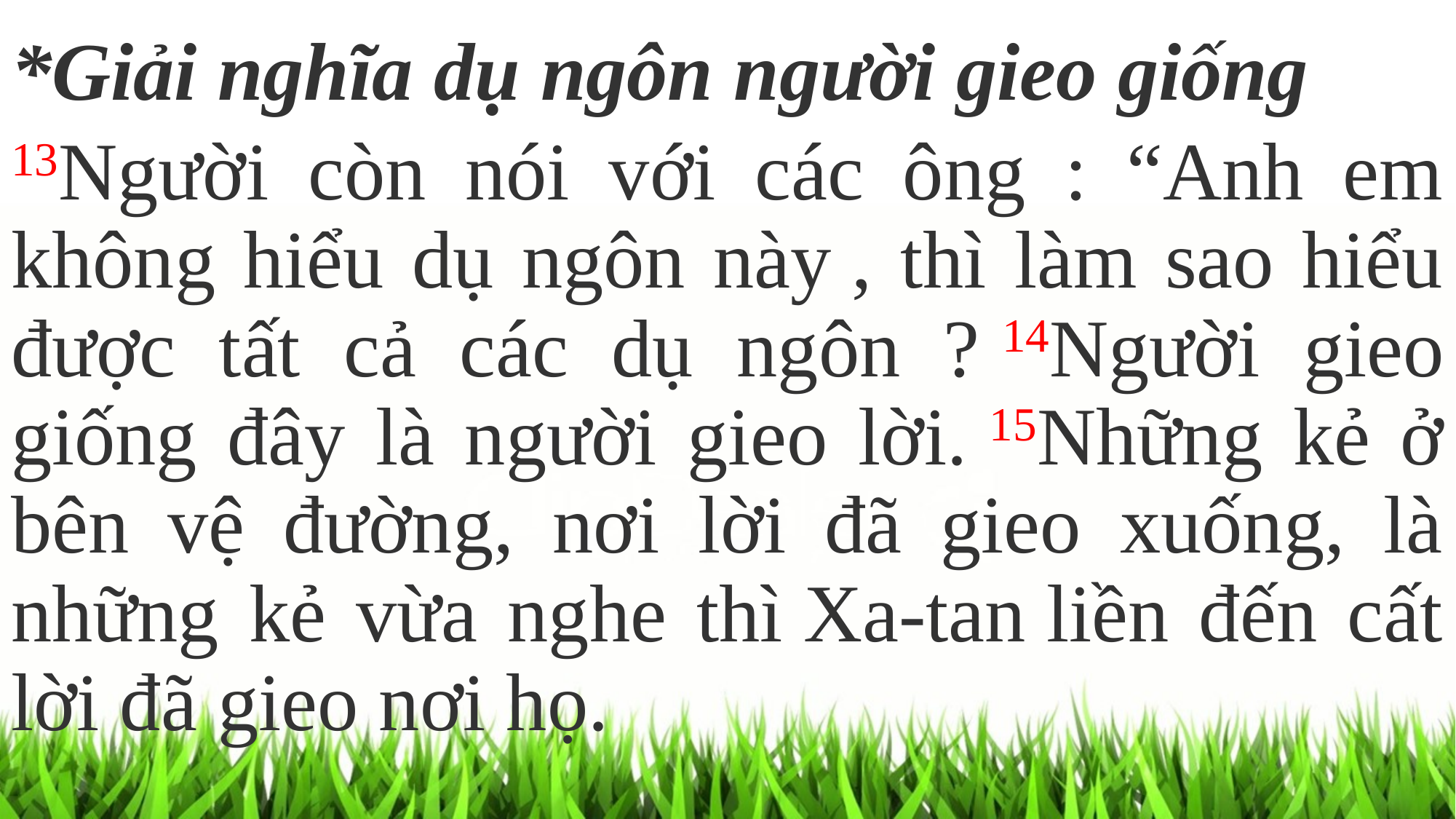

*Giải nghĩa dụ ngôn người gieo giống
13Người còn nói với các ông : “Anh em không hiểu dụ ngôn này , thì làm sao hiểu được tất cả các dụ ngôn ? 14Người gieo giống đây là người gieo lời. 15Những kẻ ở bên vệ đường, nơi lời đã gieo xuống, là những kẻ vừa nghe thì Xa-tan liền đến cất lời đã gieo nơi họ.